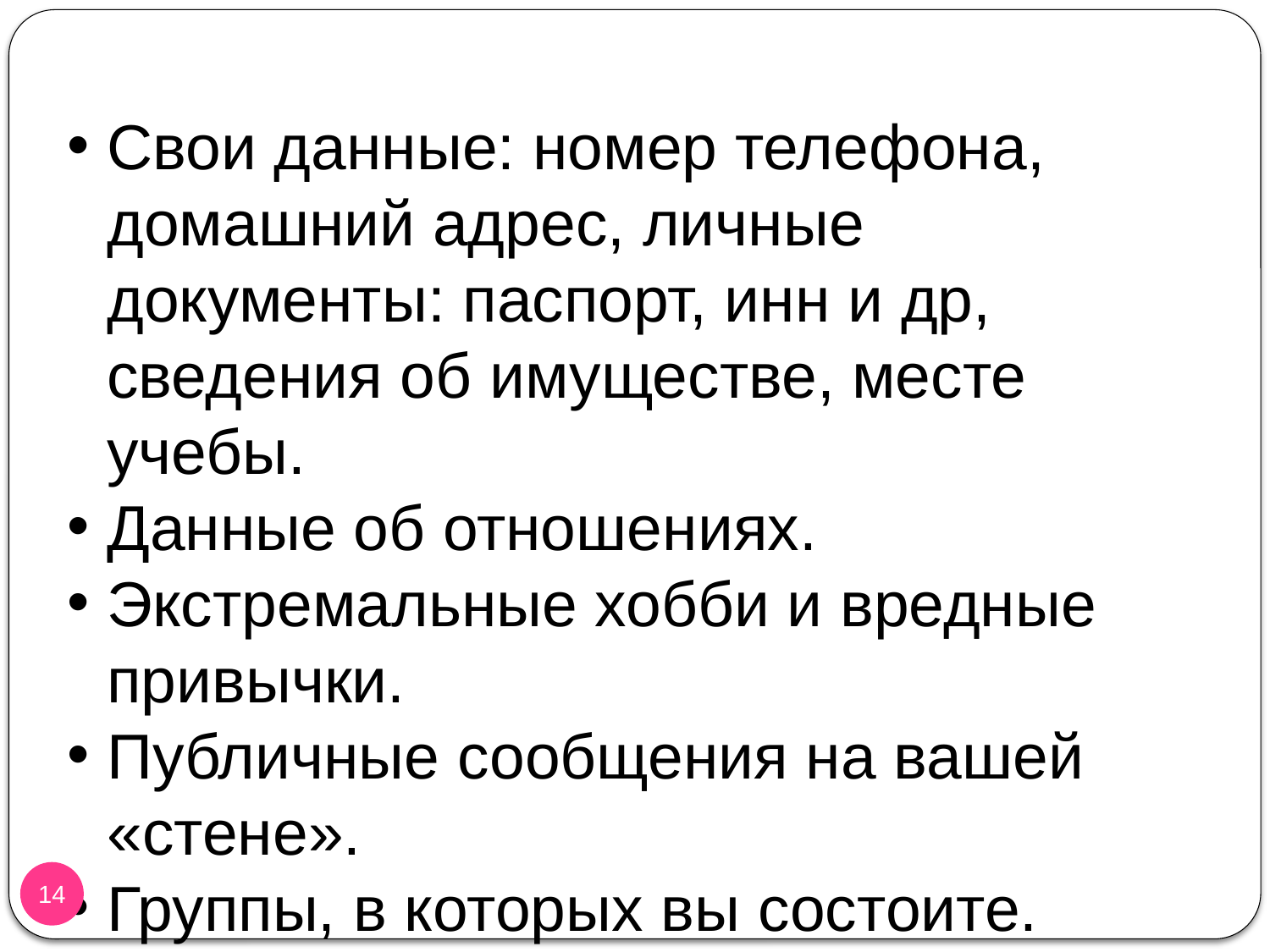

Свои данные: номер телефона, домашний адрес, личные документы: паспорт, инн и др, сведения об имуществе, месте учебы.
Данные об отношениях.
Экстремальные хобби и вредные привычки.
Публичные сообщения на вашей «стене».
Группы, в которых вы состоите.

14